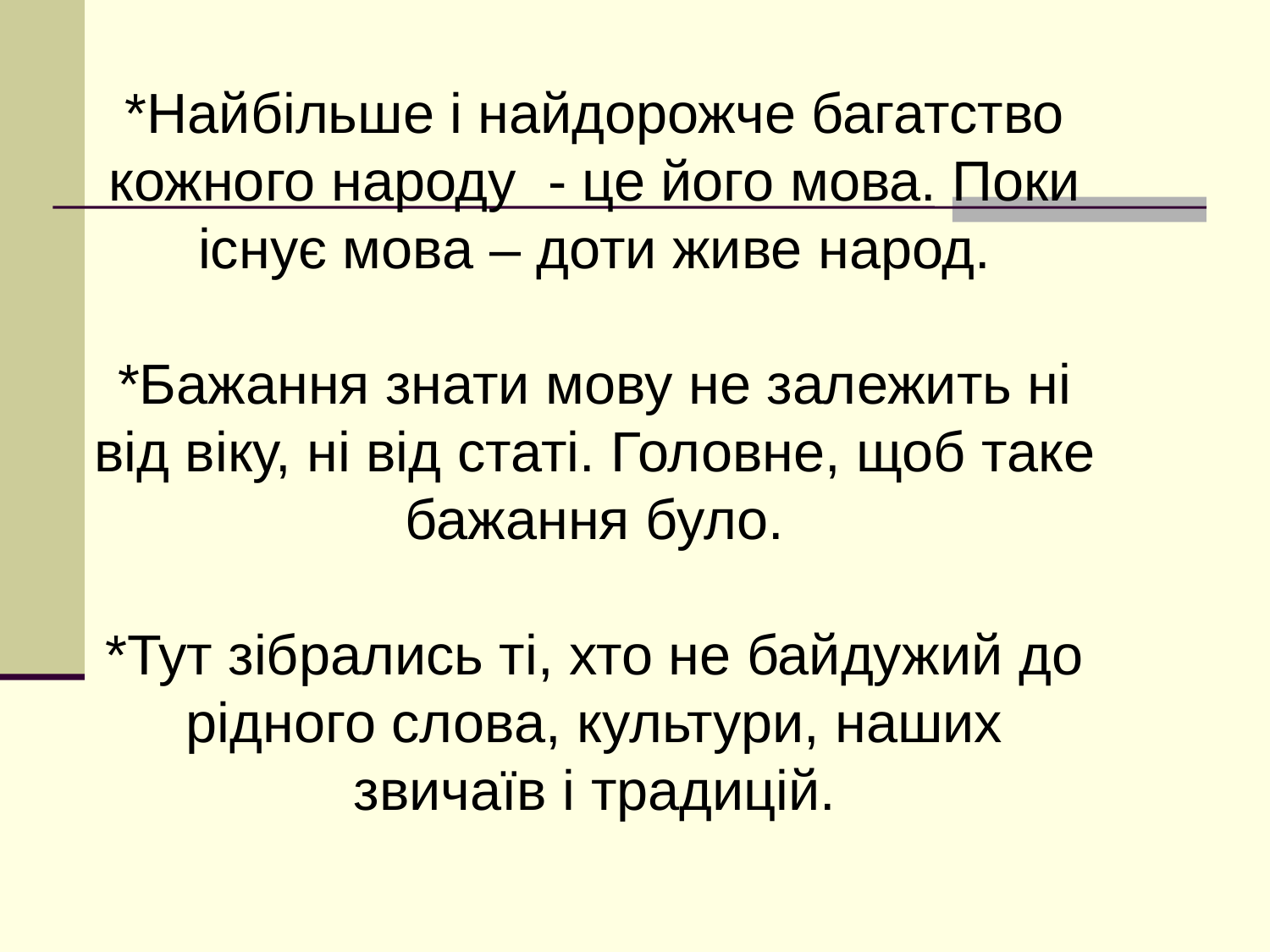

*Найбільше і найдорожче багатство кожного народу  - це його мова. Поки існує мова – доти живе народ.

*Бажання знати мову не залежить ні від віку, ні від статі. Головне, щоб таке бажання було.

*Тут зібрались ті, хто не байдужий до рідного слова, культури, наших звичаїв і традицій.